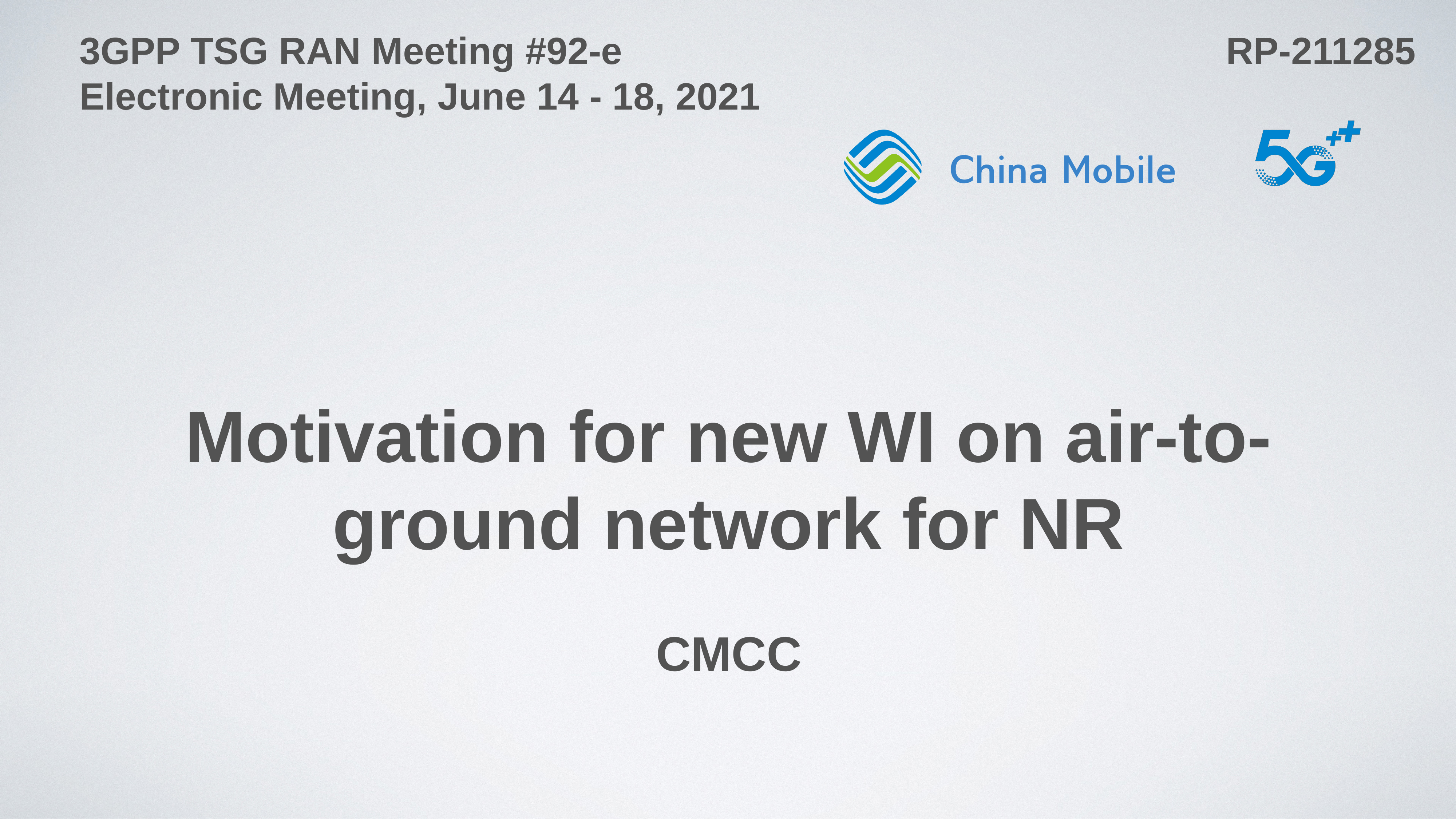

3GPP TSG RAN Meeting #92-e						                           	RP-211285
Electronic Meeting, June 14 - 18, 2021

Motivation for new WI on air-to-ground network for NR

CMCC